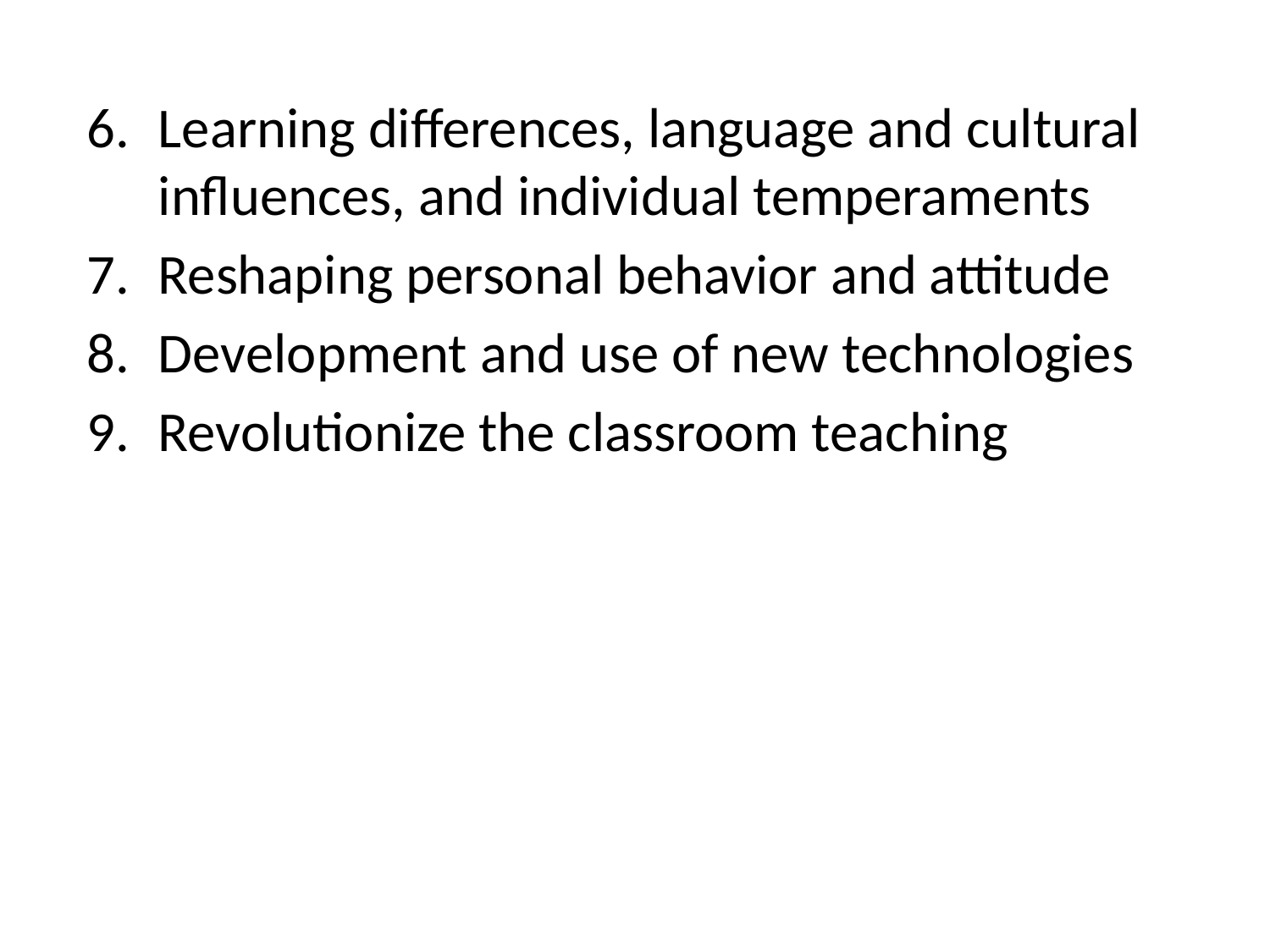

Learning differences, language and cultural influences, and individual temperaments
Reshaping personal behavior and attitude
Development and use of new technologies
Revolutionize the classroom teaching